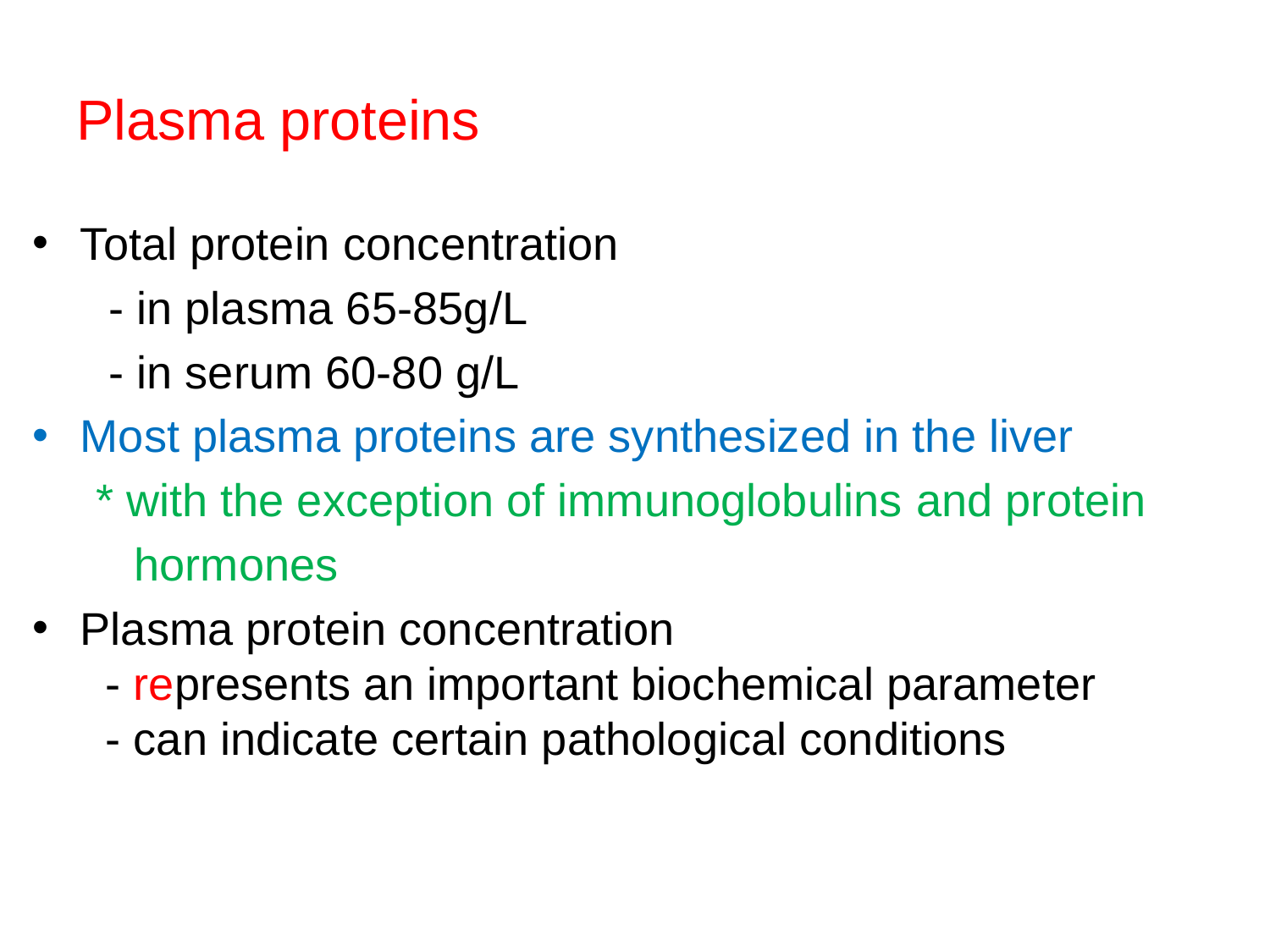

# Plasma proteins
Total protein concentration
      - in plasma 65-85g/L
      - in serum 60-80 g/L
Most plasma proteins are synthesized in the liver
     * with the exception of immunoglobulins and protein
        hormones
Plasma protein concentration
  - represents an important biochemical parameter
  - can indicate certain pathological conditions